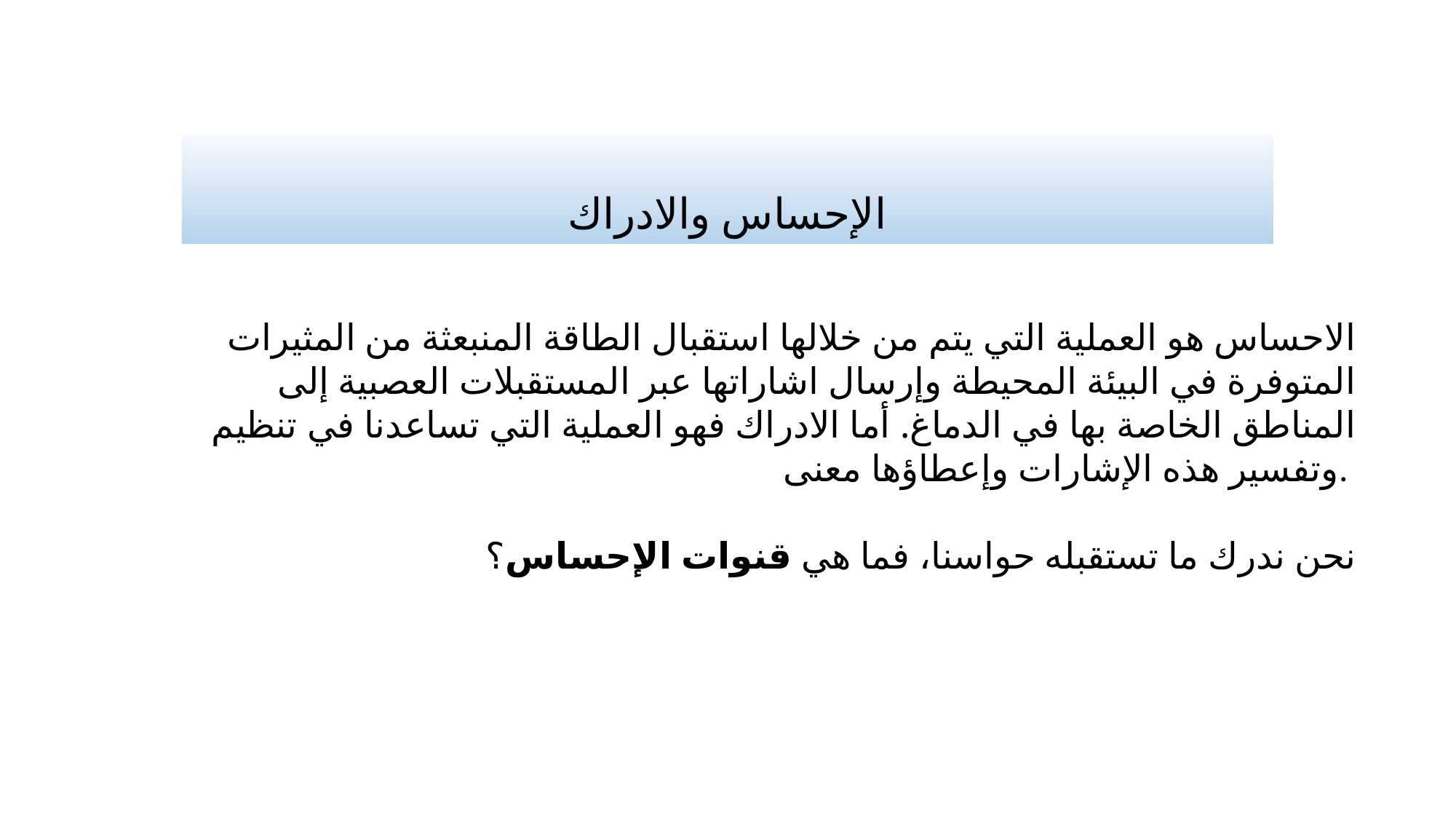

# الإحساس والادراك
الاحساس هو العملية التي يتم من خلالها استقبال الطاقة المنبعثة من المثيرات المتوفرة في البيئة المحيطة وإرسال اشاراتها عبر المستقبلات العصبية إلى المناطق الخاصة بها في الدماغ. أما الادراك فهو العملية التي تساعدنا في تنظيم وتفسير هذه الإشارات وإعطاؤها معنى.

نحن ندرك ما تستقبله حواسنا، فما هي قنوات الإحساس؟